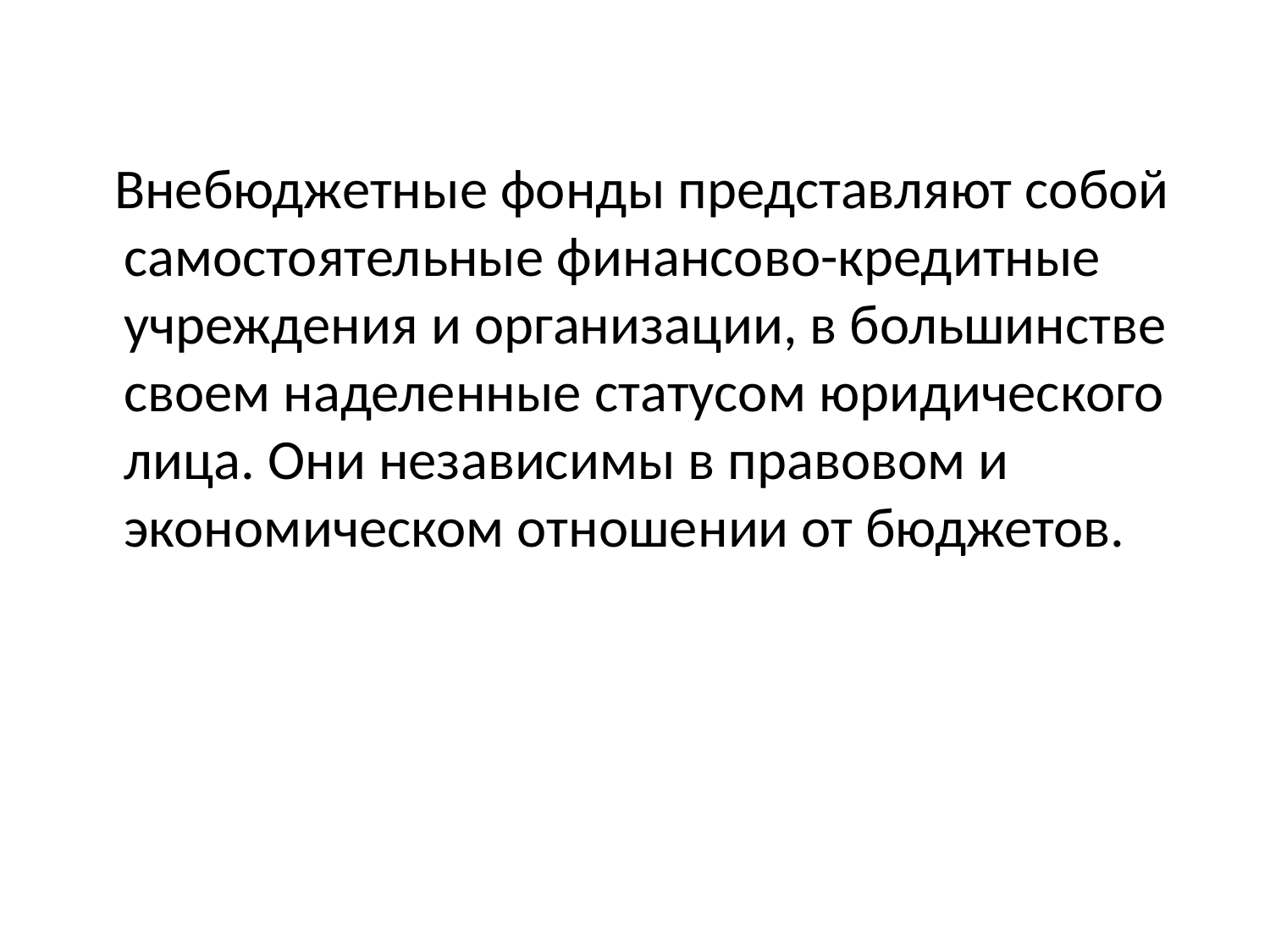

#
   Внебюджетные фонды представляют собой самостоятельные финансово-кредитные учреждения и организации, в большинстве своем наделенные статусом юридического лица. Они независимы в правовом и экономическом отношении от бюджетов.